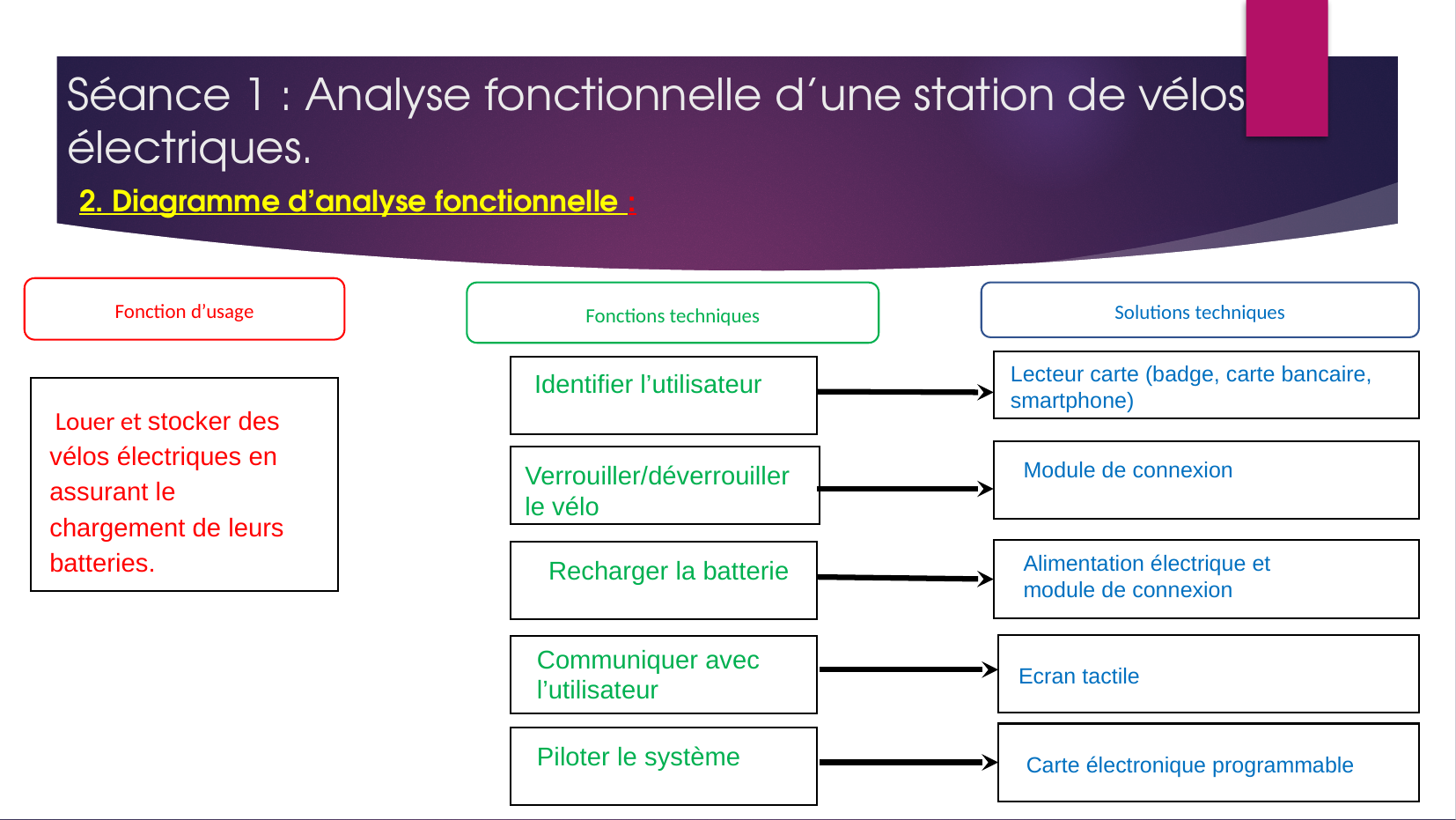

Séance 1 : Analyse fonctionnelle d’une station de vélos électriques.

2. Diagramme d’analyse fonctionnelle :
Fonction d’usage
Fonctions techniques
Solutions techniques

Lecteur carte (badge, carte bancaire, smartphone)
Identifier l’utilisateur
 Louer et stocker des vélos électriques en assurant le chargement de leurs batteries.
Module de connexion
Verrouiller/déverrouiller le vélo
Alimentation électrique et  module de connexion
Recharger la batterie
Communiquer avec
l’utilisateur
Ecran tactile
Piloter le système
Carte électronique programmable